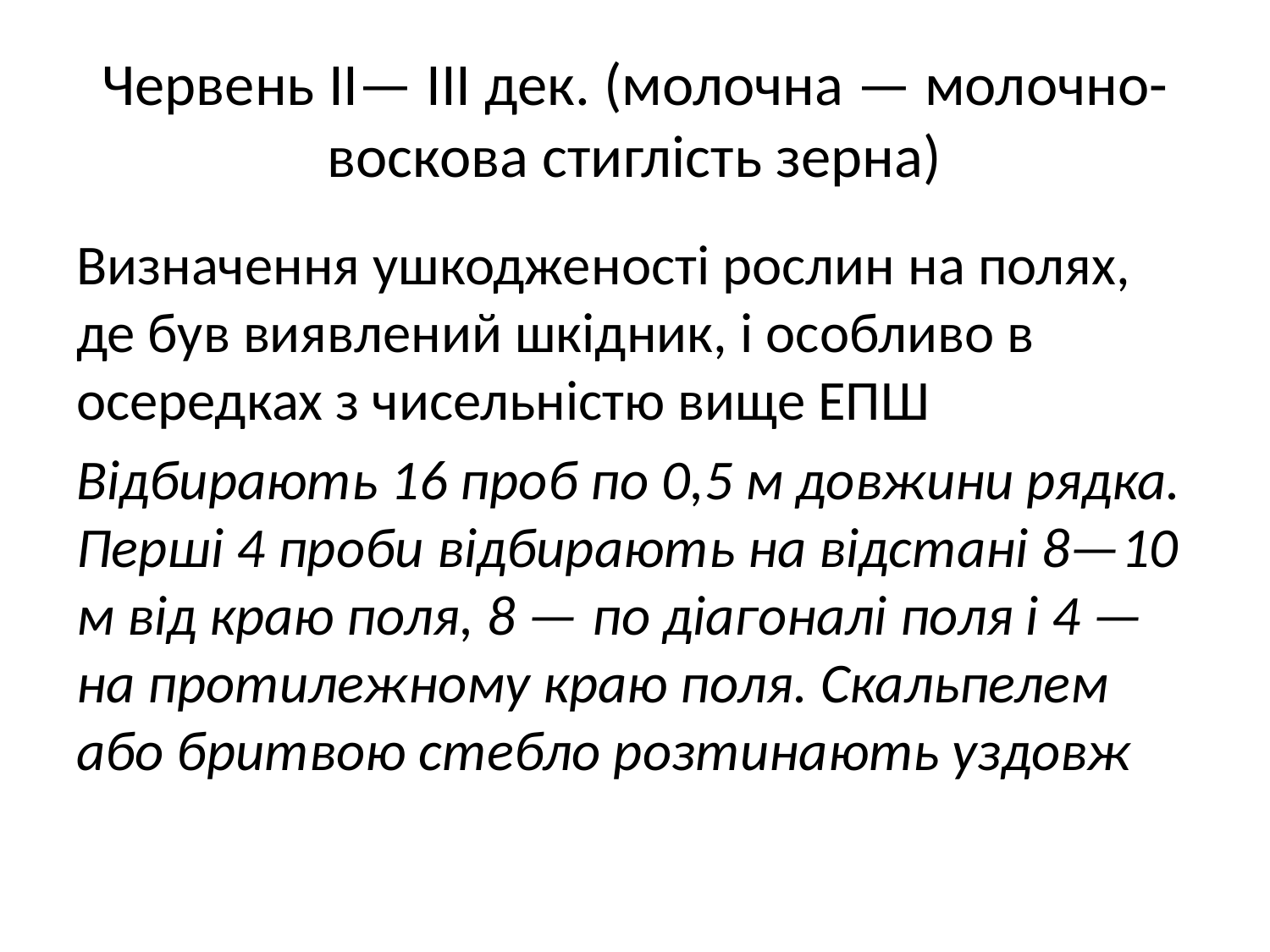

# Червень II— III дек. (молочна — молочно- воскова стиглість зерна)
Визначення ушкодженості рослин на полях, де був виявлений шкідник, і особливо в осередках з чисельністю вище ЕПШ
Відбирають 16 проб по 0,5 м довжини рядка. Перші 4 проби відбирають на відстані 8—10 м від краю поля, 8 — по діагоналі поля і 4 — на протилежному краю поля. Скальпелем або бритвою стебло розтинають уздовж